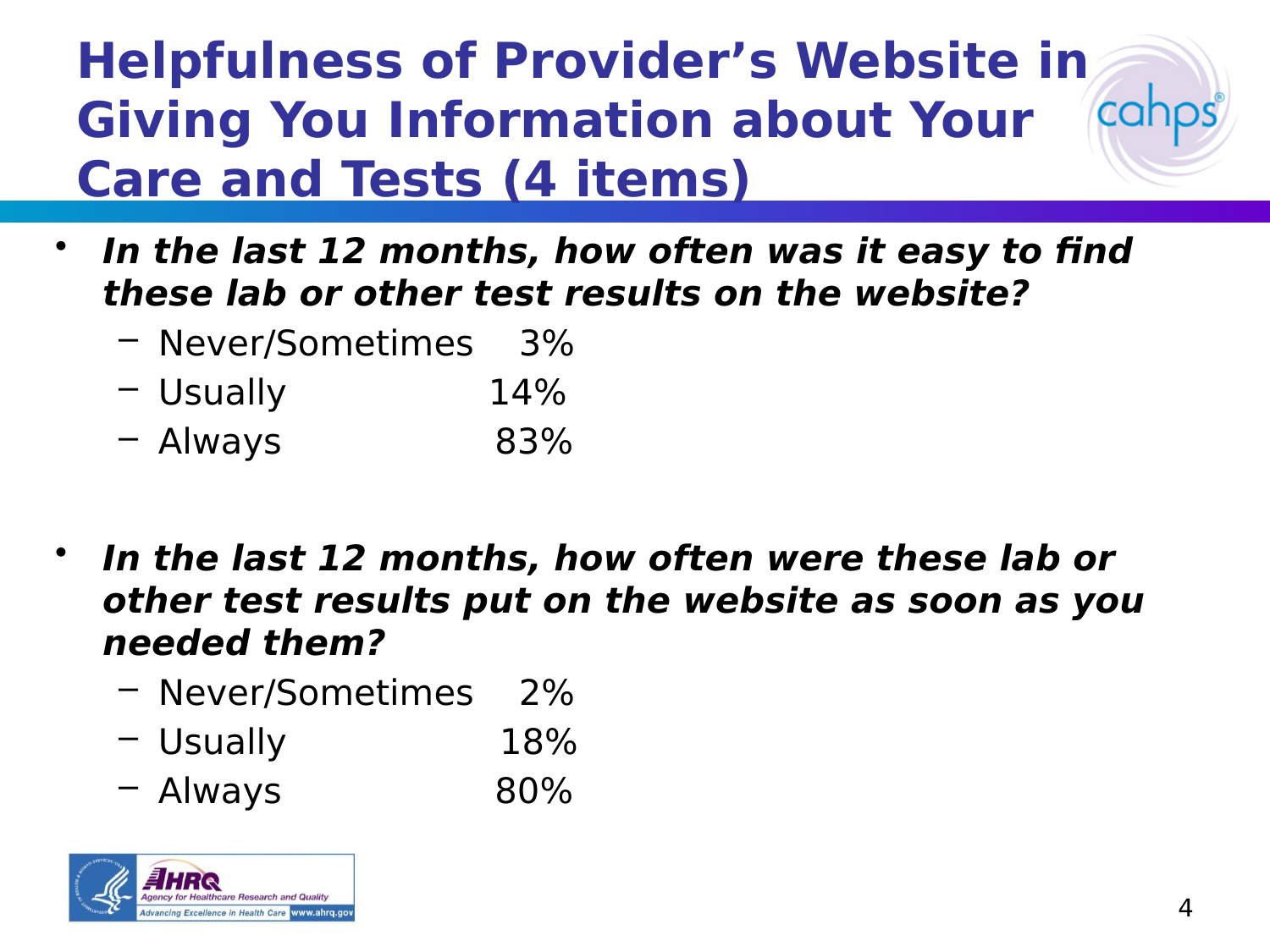

# Helpfulness of Provider’s Website in Giving You Information about Your Care and Tests (4 items)
In the last 12 months, how often was it easy to find these lab or other test results on the website?
Never/Sometimes    3%
Usually                  14%
Always                   83%

In the last 12 months, how often were these lab or other test results put on the website as soon as you needed them?
Never/Sometimes    2%
Usually                   18%
Always                   80%

4